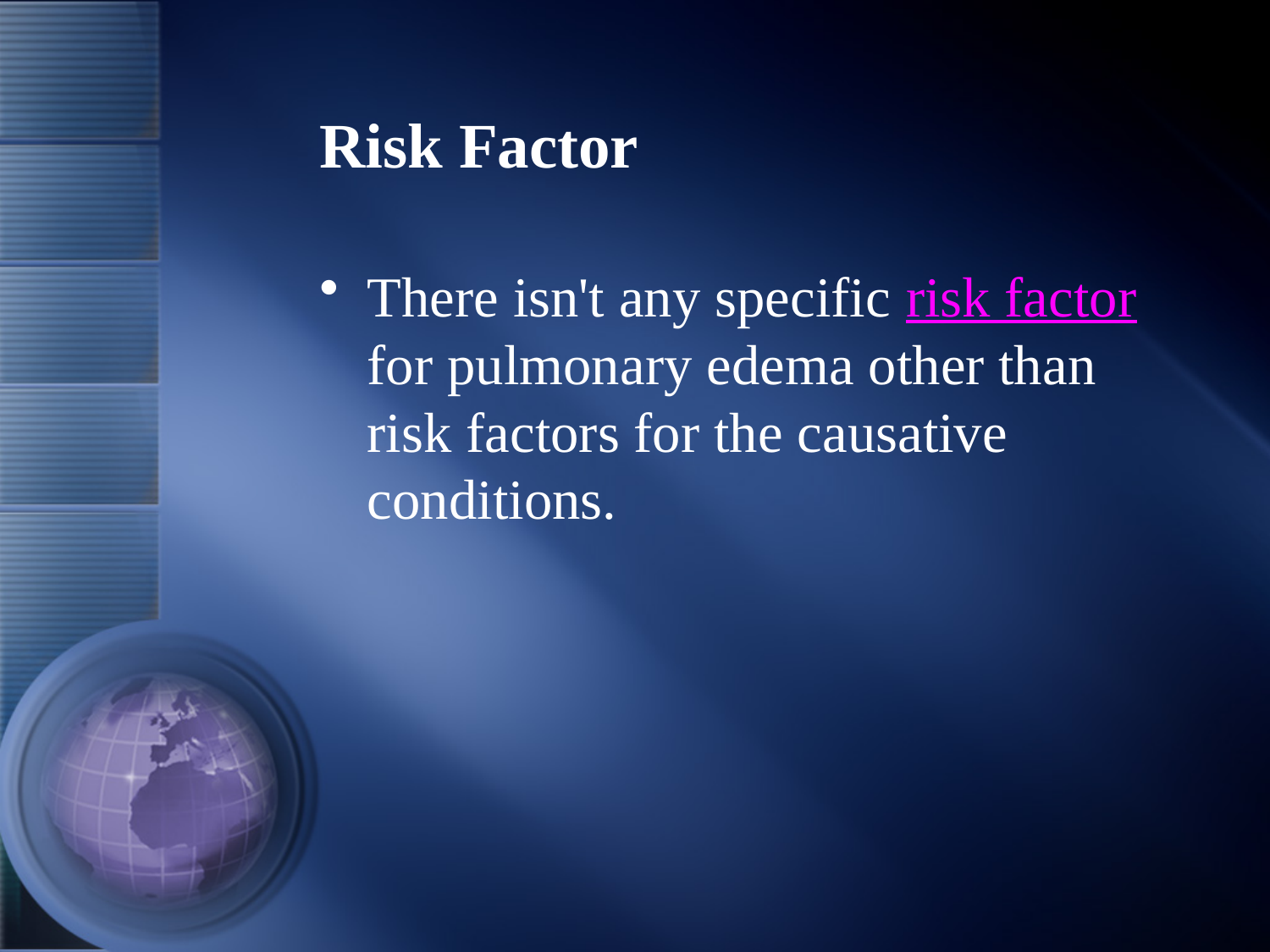

# Risk Factor
There isn't any specific risk factor for pulmonary edema other than risk factors for the causative conditions.